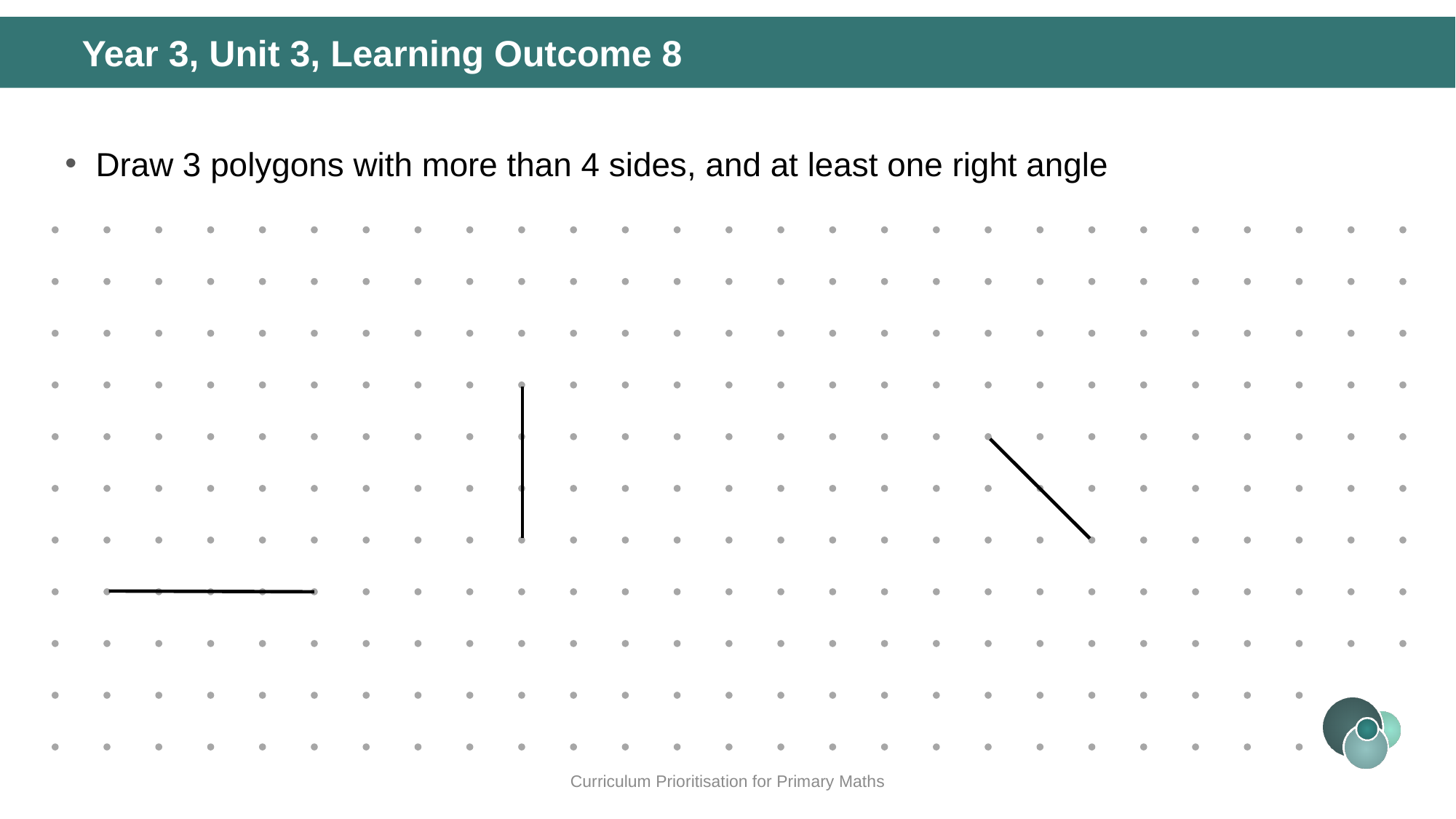

# Year 3, Unit 3, Learning Outcome 8
Draw 3 polygons with more than 4 sides, and at least one right angle

Curriculum Prioritisation for Primary Maths